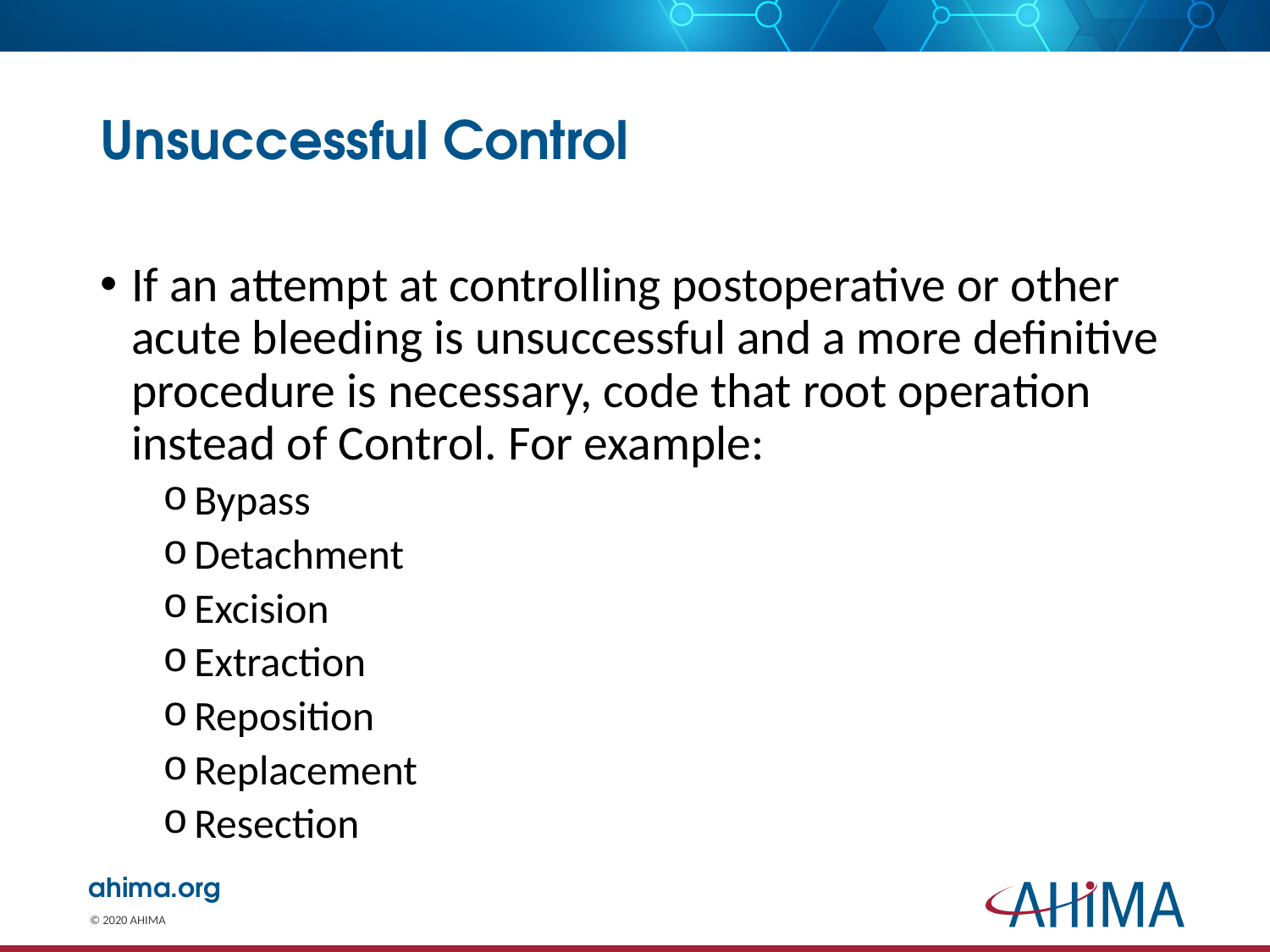

# Unsuccessful Control
If an attempt at controlling postoperative or other acute bleeding is unsuccessful and a more definitive procedure is necessary, code that root operation instead of Control. For example:
Bypass
Detachment
Excision
Extraction
Reposition
Replacement
Resection